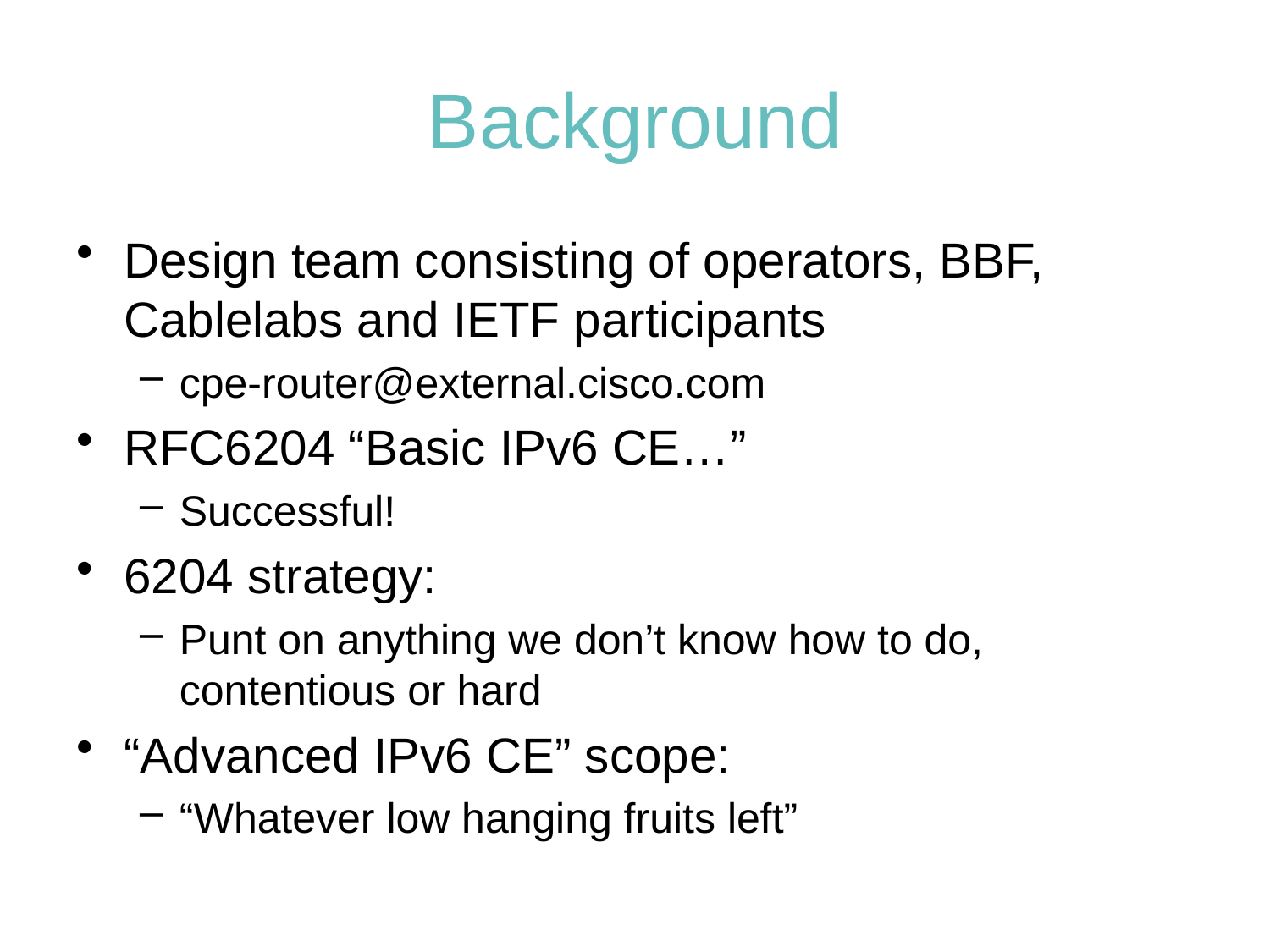

# Background
Design team consisting of operators, BBF, Cablelabs and IETF participants
cpe-router@external.cisco.com
RFC6204 “Basic IPv6 CE…”
Successful!
6204 strategy:
Punt on anything we don’t know how to do, contentious or hard
“Advanced IPv6 CE” scope:
“Whatever low hanging fruits left”